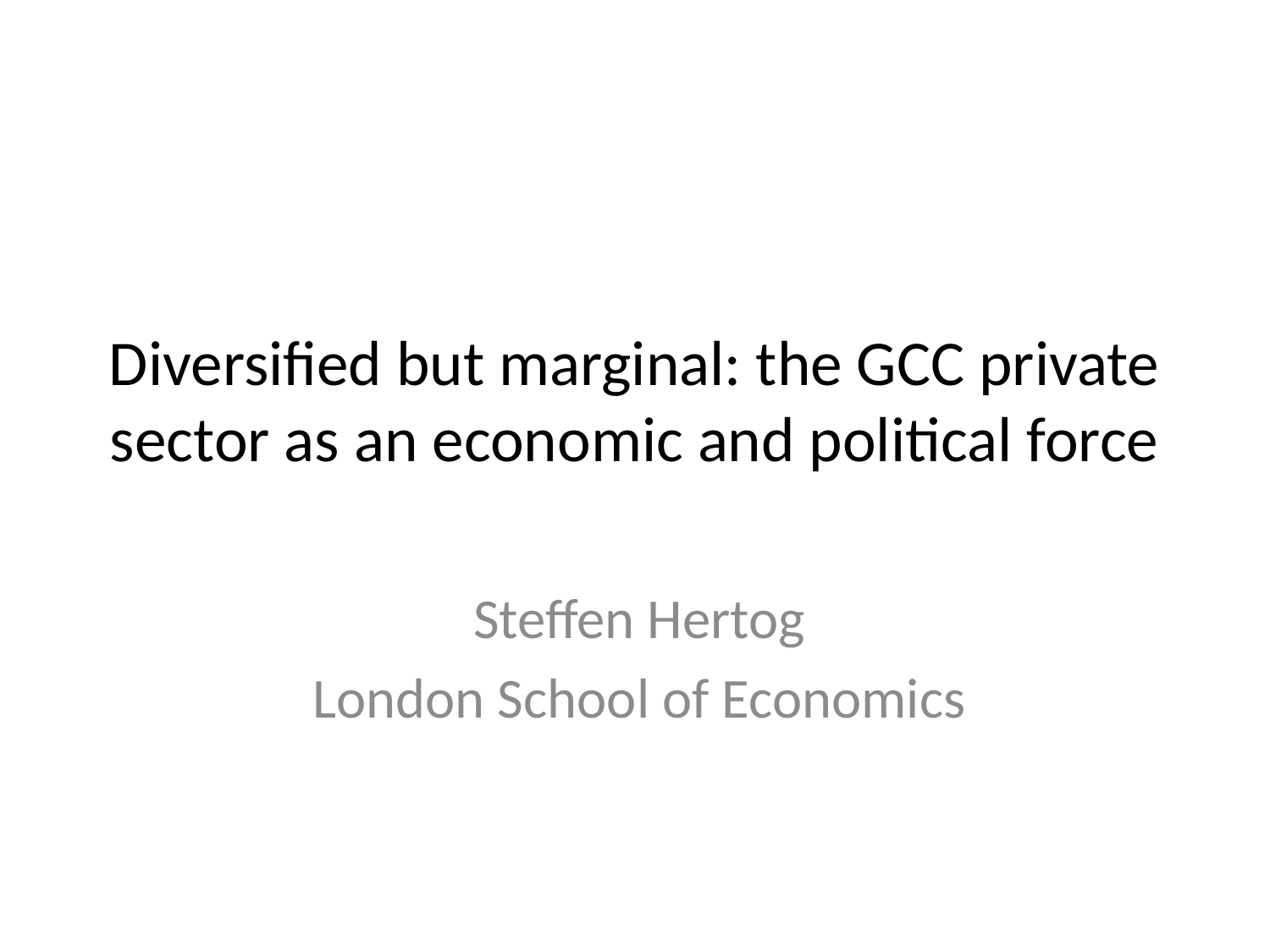

# Diversified but marginal: the GCC private sector as an economic and political force
Steffen Hertog
London School of Economics